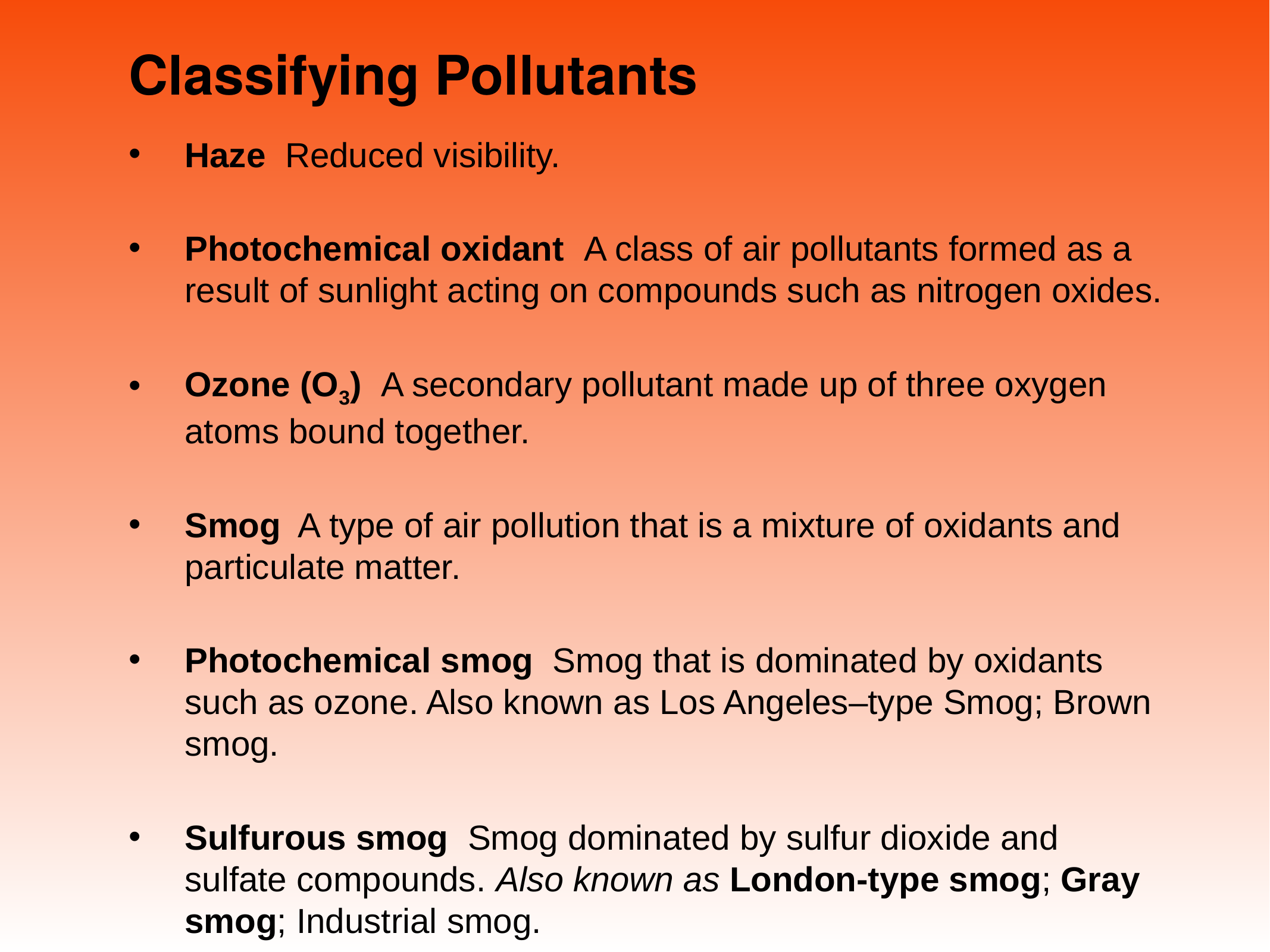

# Classifying Pollutants
Haze  Reduced visibility.
Photochemical oxidant  A class of air pollutants formed as a result of sunlight acting on compounds such as nitrogen oxides.
Ozone (O3)  A secondary pollutant made up of three oxygen atoms bound together.
Smog  A type of air pollution that is a mixture of oxidants and particulate matter.
Photochemical smog  Smog that is dominated by oxidants such as ozone. Also known as Los Angeles–type Smog; Brown smog.
Sulfurous smog  Smog dominated by sulfur dioxide and sulfate compounds. Also known as London-type smog; Gray smog; Industrial smog.